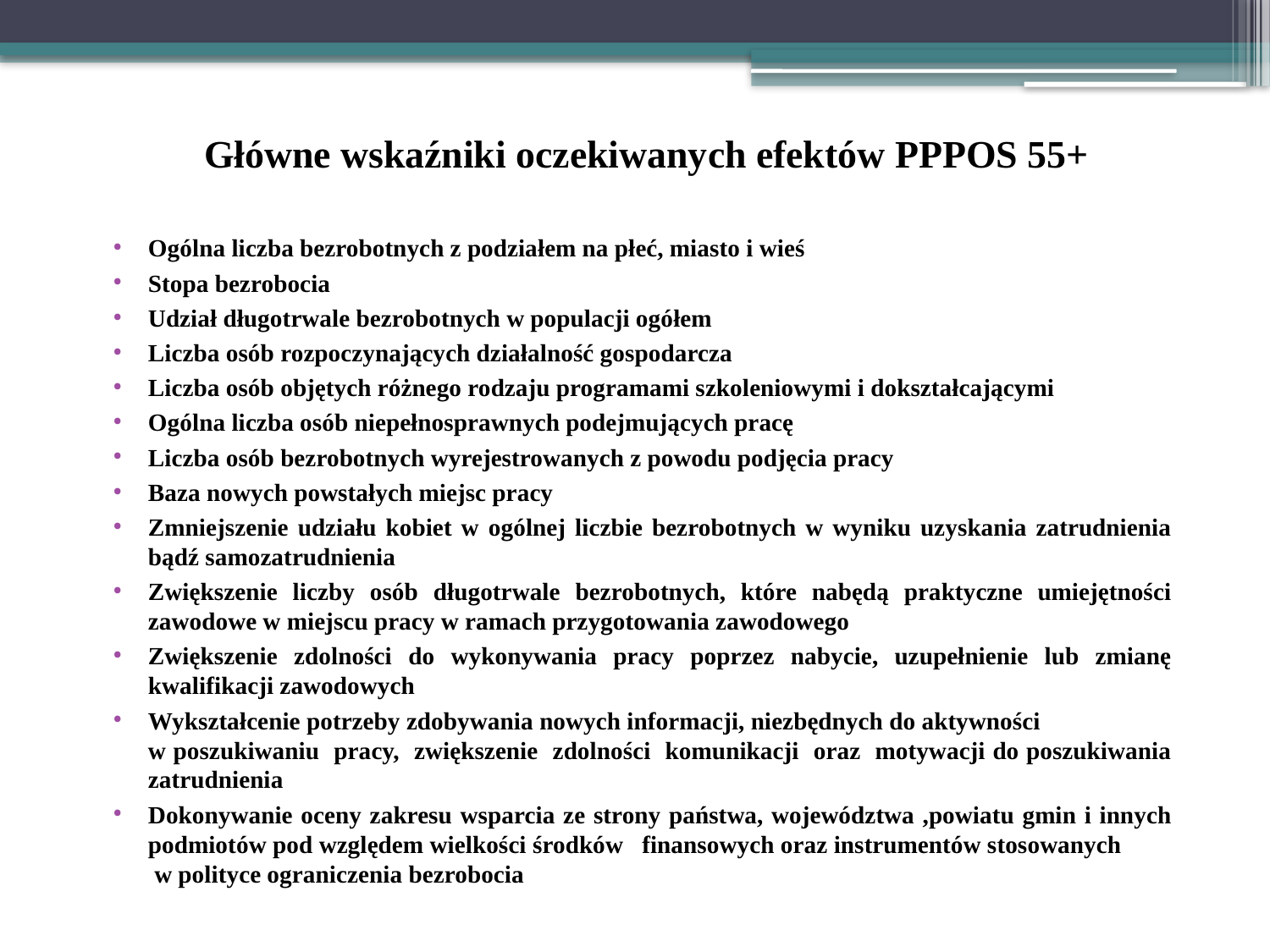

# Główne wskaźniki oczekiwanych efektów PPPOS 55+
Ogólna liczba bezrobotnych z podziałem na płeć, miasto i wieś
Stopa bezrobocia
Udział długotrwale bezrobotnych w populacji ogółem
Liczba osób rozpoczynających działalność gospodarcza
Liczba osób objętych różnego rodzaju programami szkoleniowymi i dokształcającymi
Ogólna liczba osób niepełnosprawnych podejmujących pracę
Liczba osób bezrobotnych wyrejestrowanych z powodu podjęcia pracy
Baza nowych powstałych miejsc pracy
Zmniejszenie udziału kobiet w ogólnej liczbie bezrobotnych w wyniku uzyskania zatrudnienia bądź samozatrudnienia
Zwiększenie liczby osób długotrwale bezrobotnych, które nabędą praktyczne umiejętności zawodowe w miejscu pracy w ramach przygotowania zawodowego
Zwiększenie zdolności do wykonywania pracy poprzez nabycie, uzupełnienie lub zmianę kwalifikacji zawodowych
Wykształcenie potrzeby zdobywania nowych informacji, niezbędnych do aktywności                      w poszukiwaniu  pracy,  zwiększenie  zdolności  komunikacji  oraz  motywacji do poszukiwania zatrudnienia
Dokonywanie oceny zakresu wsparcia ze strony państwa, województwa ,powiatu gmin i innych podmiotów pod względem wielkości środków   finansowych oraz instrumentów stosowanych          w polityce ograniczenia bezrobocia